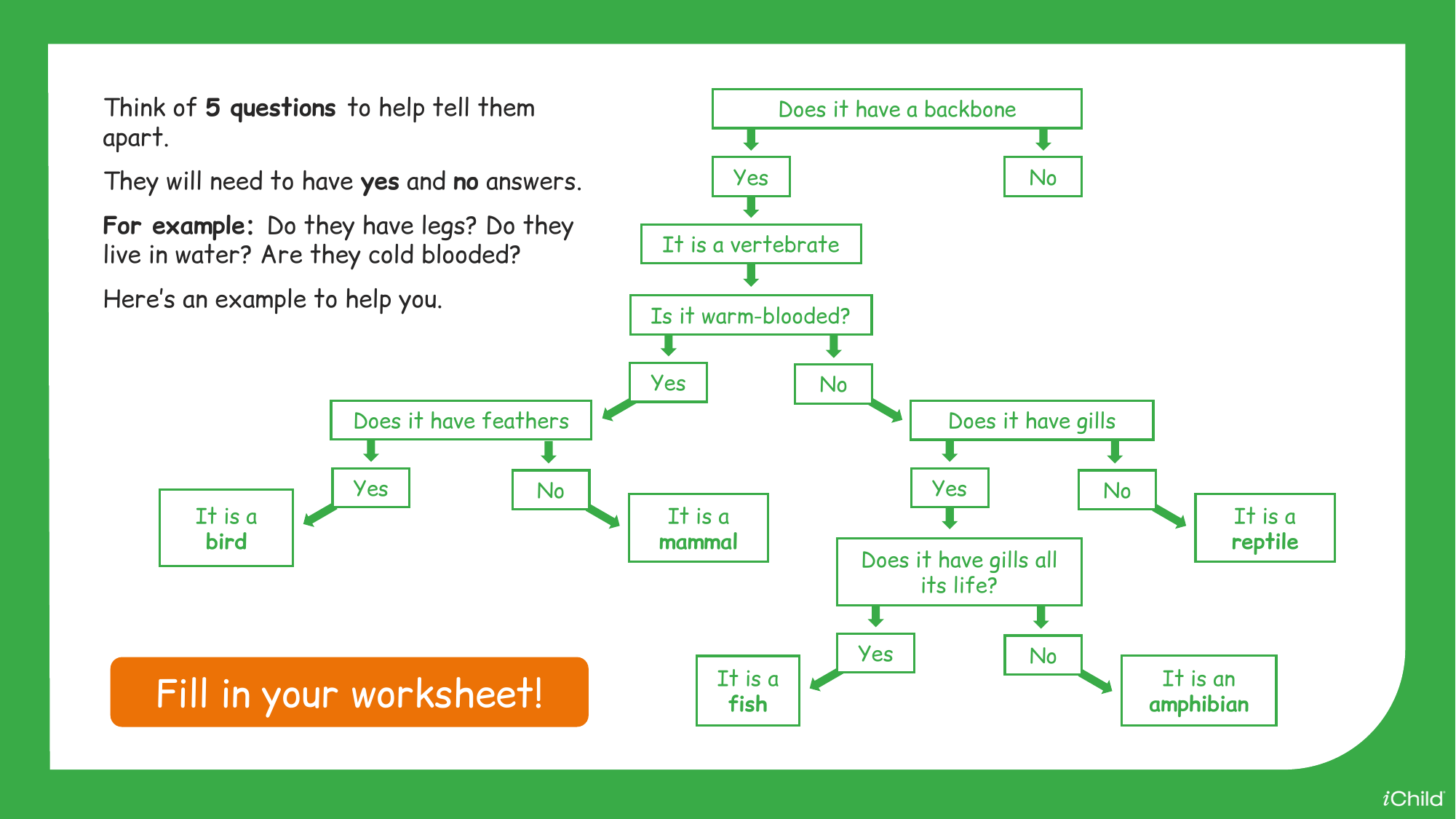

Think of 5 questions to help tell them apart.
They will need to have yes and no answers.
For example: Do they have legs? Do they live in water? Are they cold blooded?
Here’s an example to help you.
Does it have a backbone

Yes
No

It is a vertebrate

Is it warm-blooded?

Yes
No

Does it have feathers
Does it have gills

Yes
Yes
No
No
It is a
bird
It is a
mammal
It is a
reptile

Does it have gills all its life?

Yes
No
It is an amphibian
It is a
fish
Fill in your worksheet!